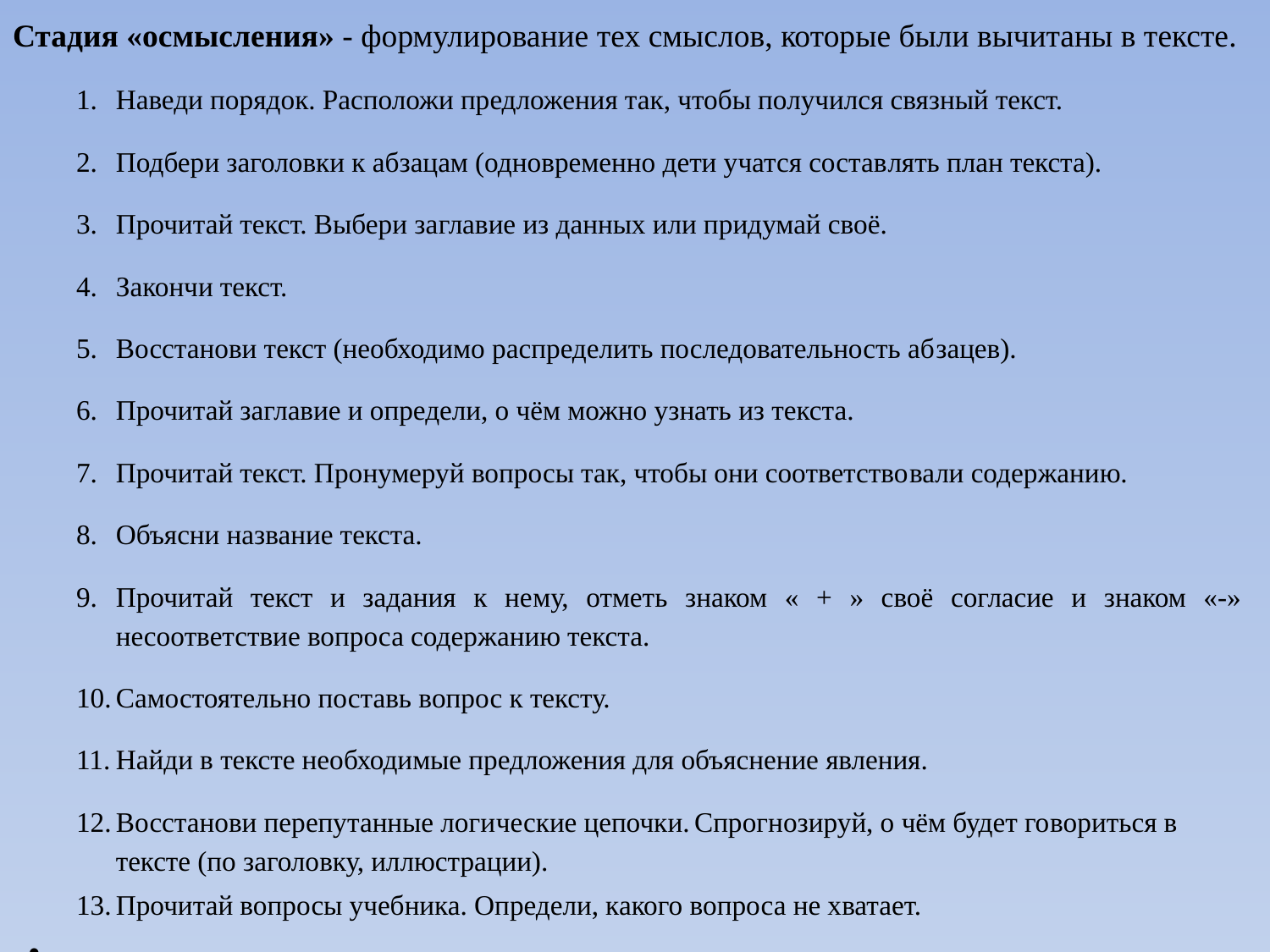

Стадия «осмысления» - формули­рование тех смыслов, которые были вычитаны в тексте.
Наведи порядок. Расположи предложения так, чтобы получился связный текст.
Подбери заголовки к абзацам (одновременно дети учатся состав­лять план текста).
Прочитай текст. Выбери за­главие из данных или придумай своё.
Закончи текст.
Восстанови текст (необходимо распределить последовательность аб­зацев).
Прочитай заглавие и определи, о чём можно узнать из текста.
Прочитай текст. Пронумеруй вопросы так, чтобы они соответство­вали содержанию.
Объясни название текста.
Прочитай текст и задания к не­му, отметь знаком « + » своё согласие и знаком «-» несоответствие вопроса содержанию текста.
Самостоятельно поставь вопрос к тексту.
Найди в тексте необходимые предложения для объяснение явления.
Восстанови перепутанные логи­ческие цепочки. Спрогнозируй, о чём будет го­вориться в тексте (по заголовку, иллюстрации).
Прочитай вопросы учебника. Определи, какого вопроса не хватает.